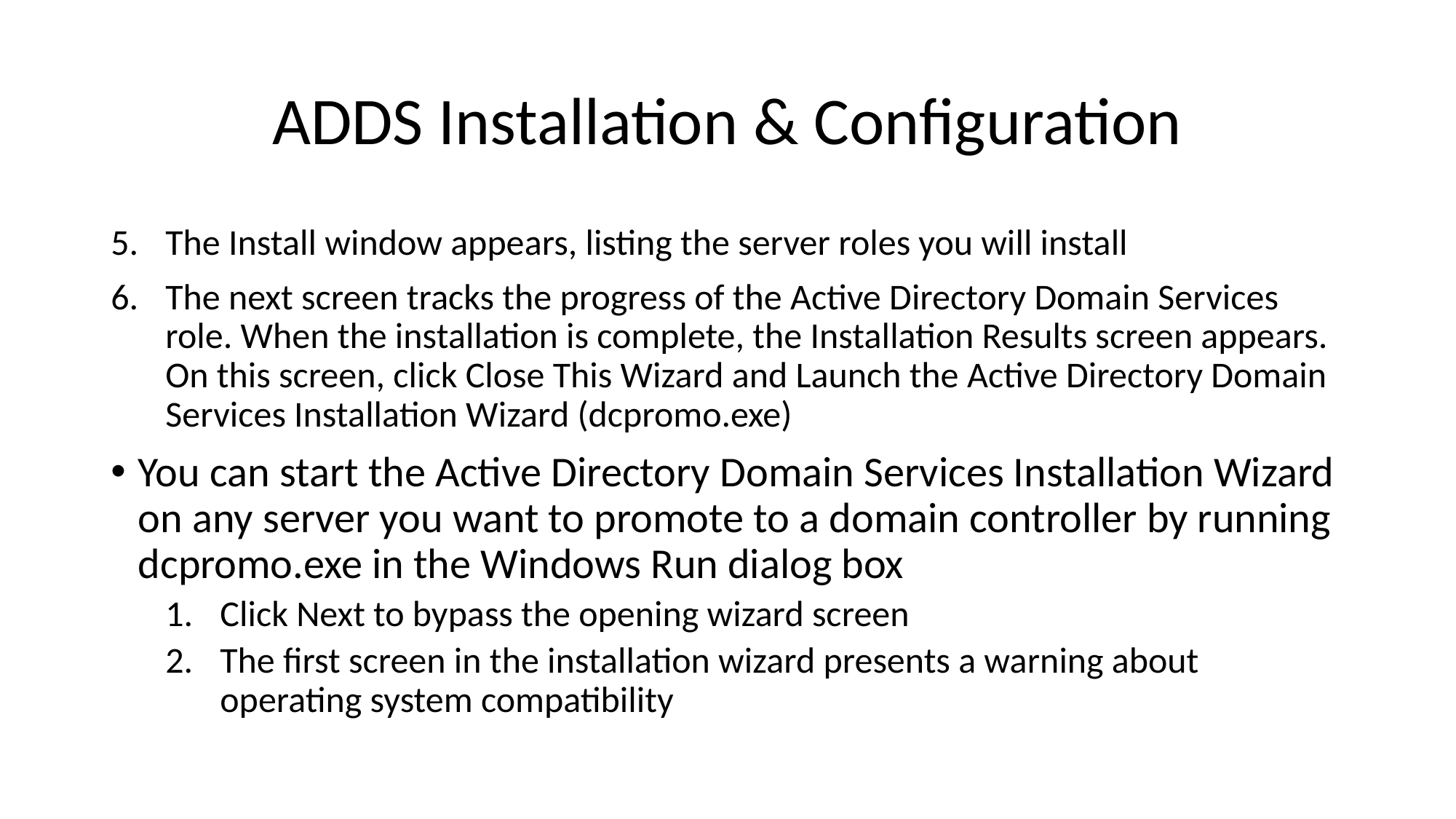

# ADDS Installation & Configuration
The Install window appears, listing the server roles you will install
The next screen tracks the progress of the Active Directory Domain Services role. When the installation is complete, the Installation Results screen appears. On this screen, click Close This Wizard and Launch the Active Directory Domain Services Installation Wizard (dcpromo.exe)
You can start the Active Directory Domain Services Installation Wizard on any server you want to promote to a domain controller by running dcpromo.exe in the Windows Run dialog box
Click Next to bypass the opening wizard screen
The first screen in the installation wizard presents a warning about operating system compatibility